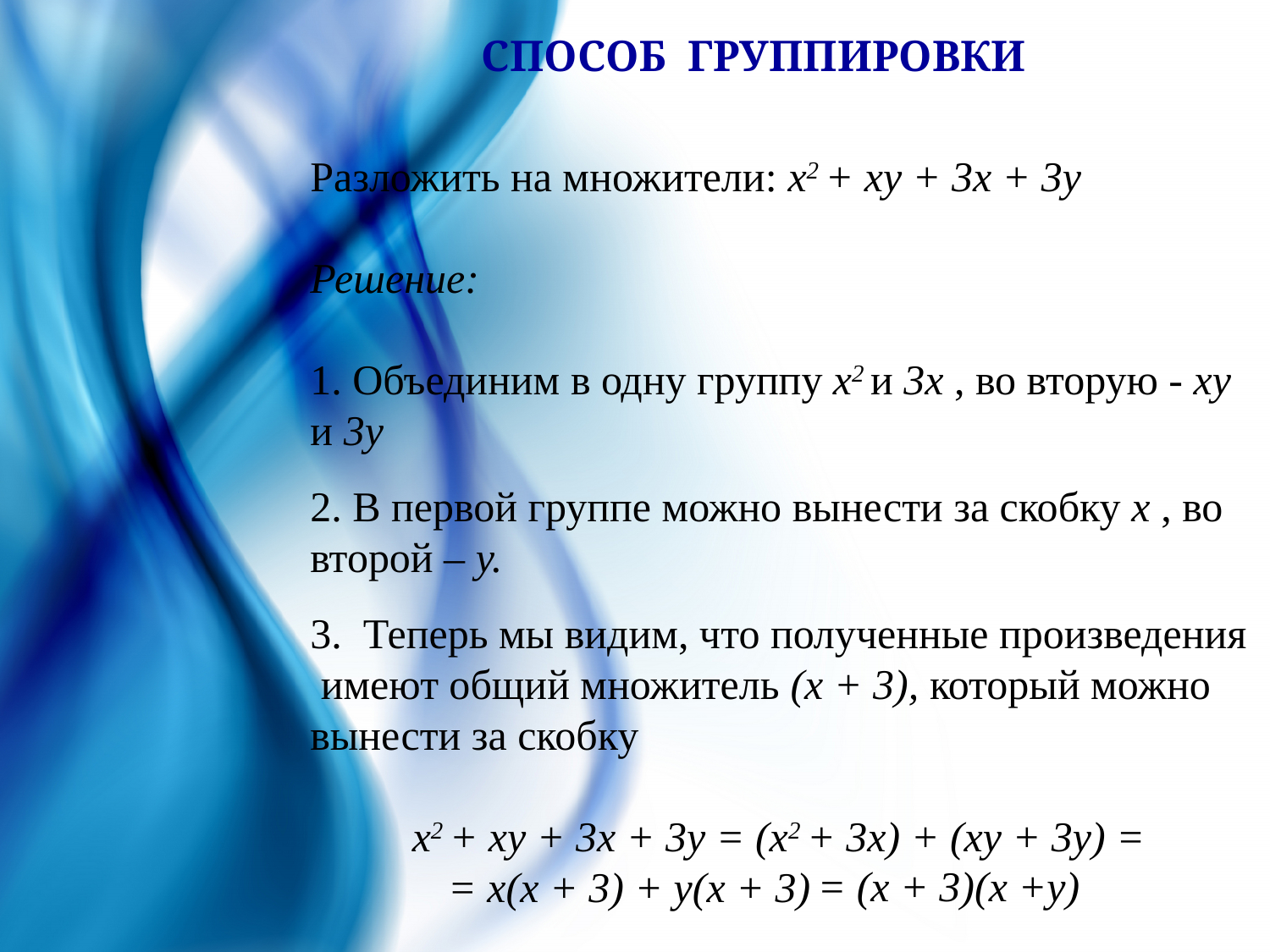

СПОСОБ  ГРУППИРОВКИ
Разложить на множители: х2 + ху + 3х + 3у

Решение:
1. Объединим в одну группу х2 и 3х , во вторую - ху и 3у

2. В первой группе можно вынести за скобку х , во второй – у.

3.  Теперь мы видим, что полученные произведения  имеют общий множитель (х + 3), который можно вынести за скобку

х2 + ху + 3х + 3у = (х2 + 3х) + (ху + 3у) =
             = х(х + 3) + у(х + 3)
= (х + 3)(х +у)